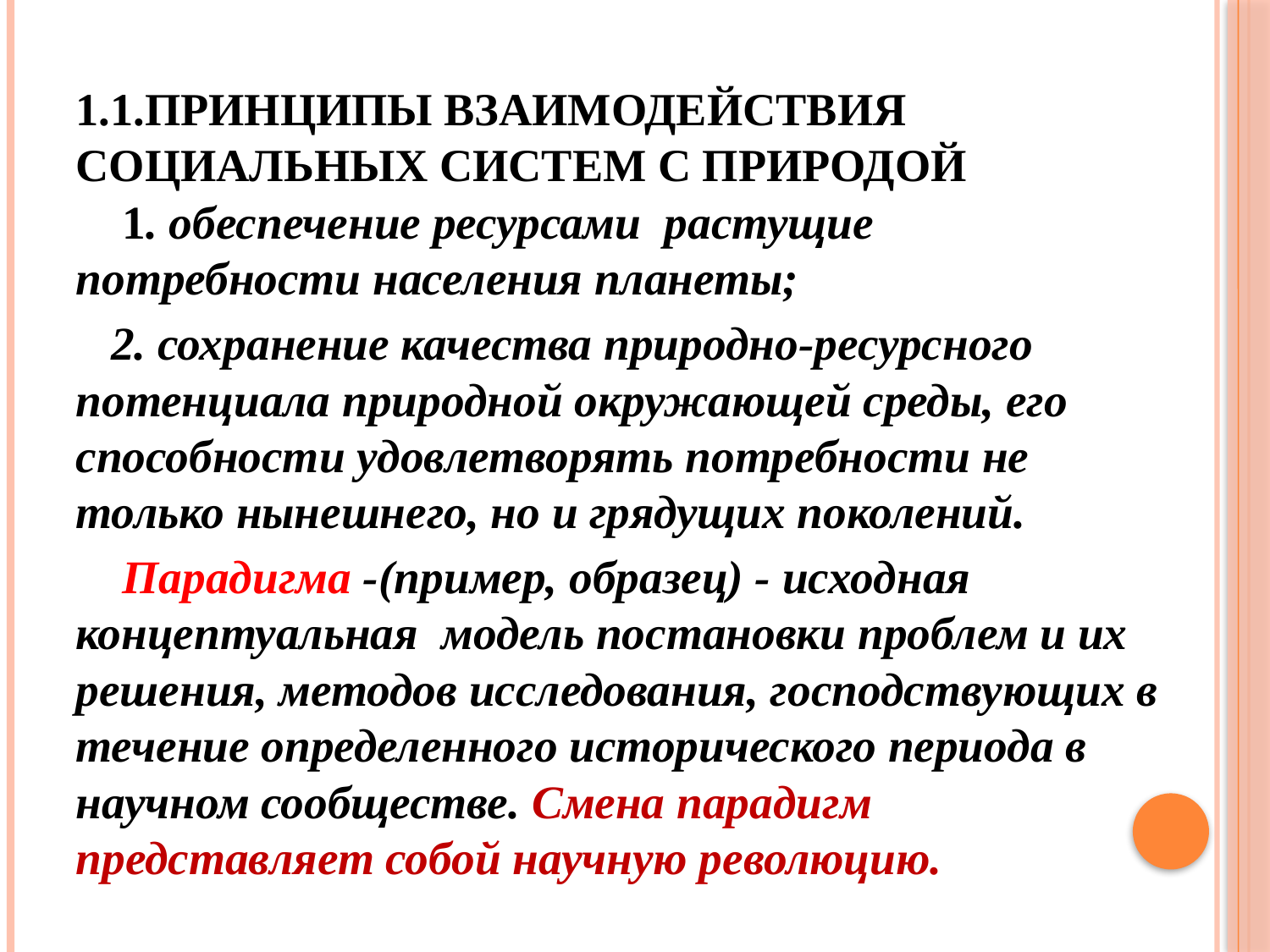

# 1.1.ПРИНЦИПЫ ВЗАИМОДЕЙСТВИЯ СОЦИАЛЬНЫХ СИСТЕМ С ПРИРОДОЙ
    1. обеспечение ресурсами  растущие потребности населения планеты;
   2. сохранение качества природно-ресурсного потенциала природной окружающей среды, его способности удовлетворять потребности не только нынешнего, но и грядущих поколений.
    Парадигма -(пример, образец) - исходная концептуальная  модель постановки проблем и их решения, методов исследования, господствующих в течение определенного исторического периода в научном сообществе. Смена парадигм представляет собой научную революцию.